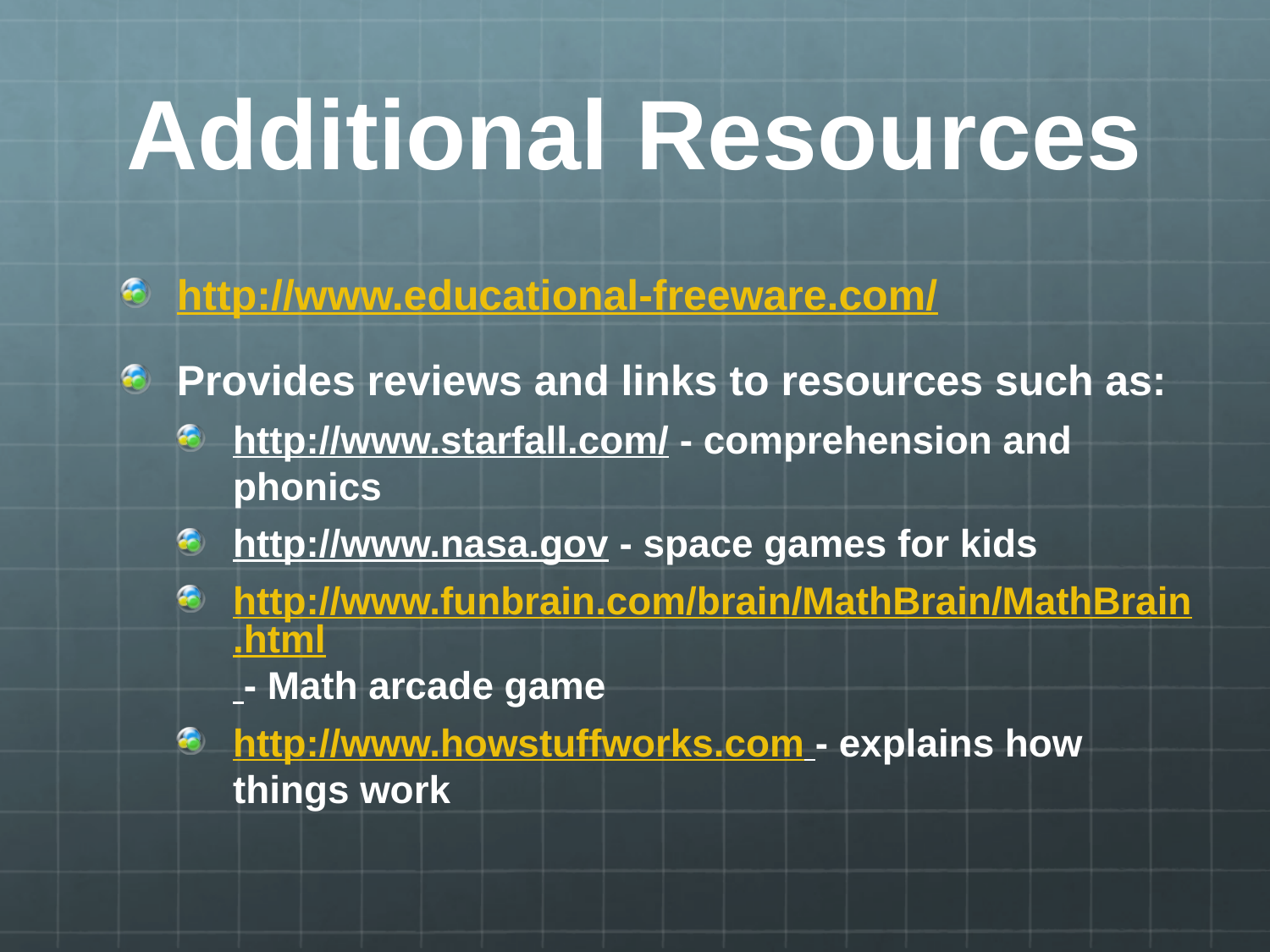

# Additional Resources
http://www.educational-freeware.com/
Provides reviews and links to resources such as:
http://www.starfall.com/ - comprehension and phonics
http://www.nasa.gov - space games for kids
http://www.funbrain.com/brain/MathBrain/MathBrain.html - Math arcade game
http://www.howstuffworks.com - explains how things work